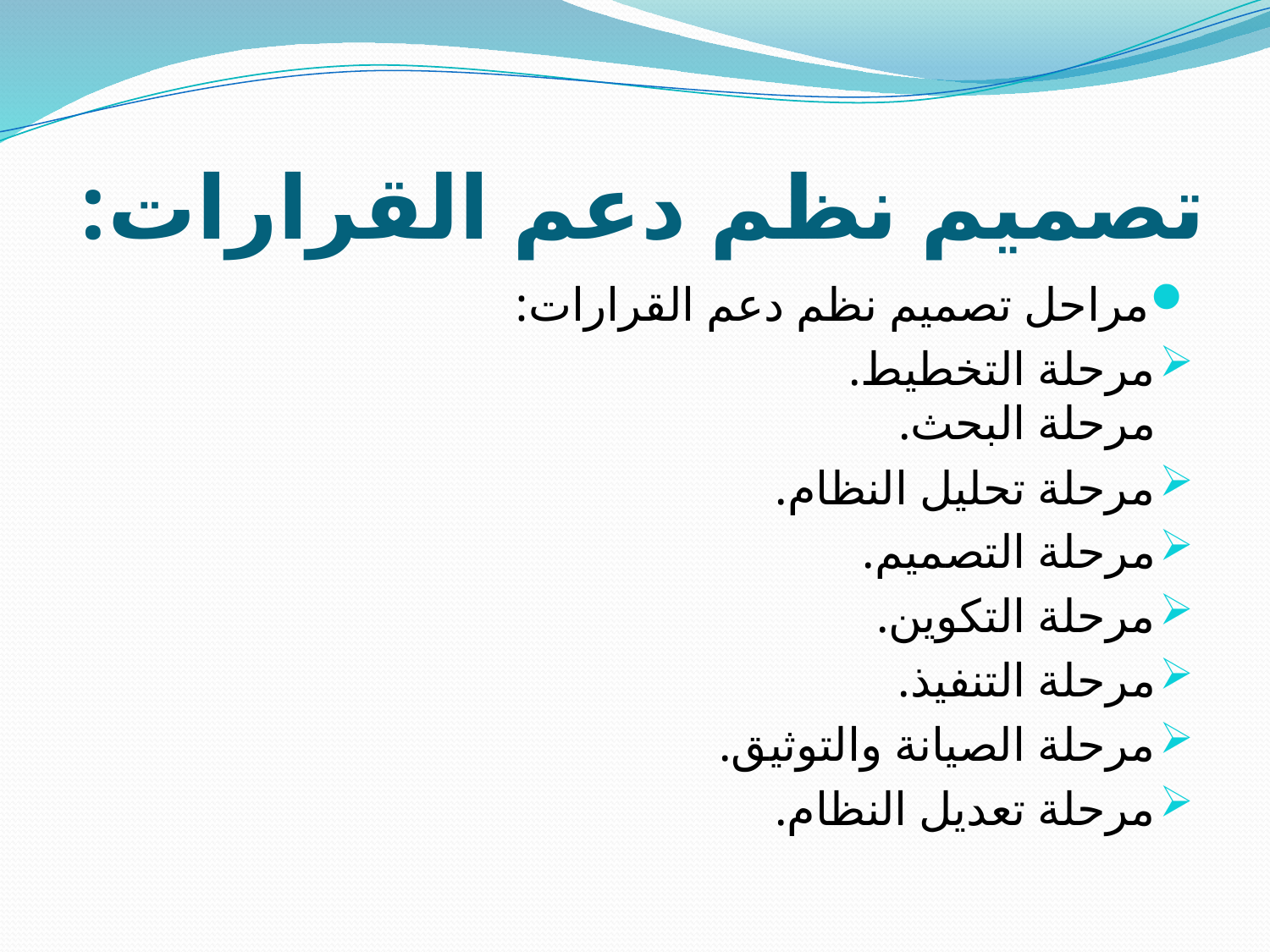

# تصميم نظم دعم القرارات:
مراحل تصميم نظم دعم القرارات:
مرحلة التخطيط.
مرحلة البحث.
مرحلة تحليل النظام.
مرحلة التصميم.
مرحلة التكوين.
مرحلة التنفيذ.
مرحلة الصيانة والتوثيق.
مرحلة تعديل النظام.